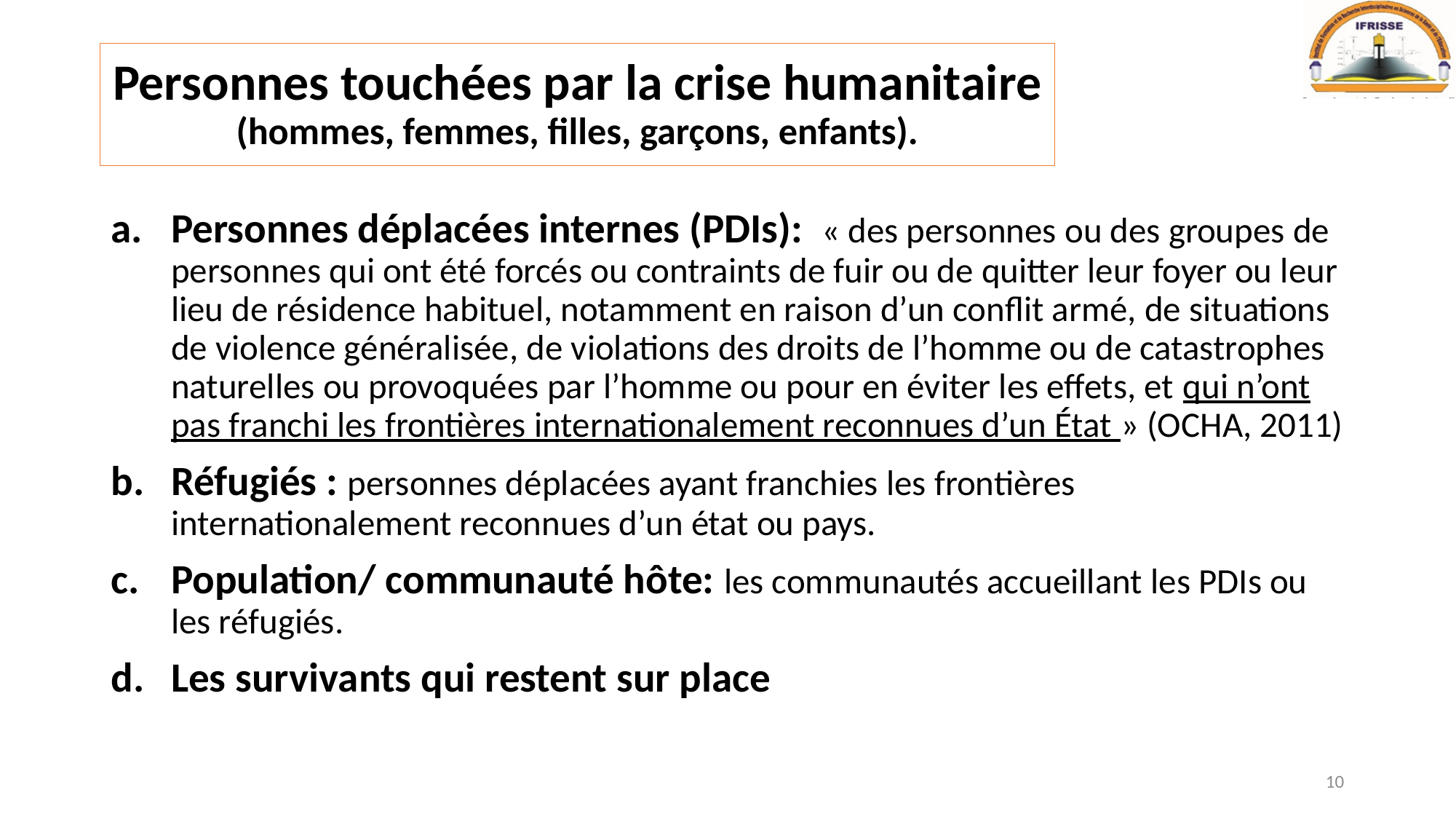

# Personnes touchées par la crise humanitaire (hommes, femmes, filles, garçons, enfants).
Personnes déplacées internes (PDIs):  « des personnes ou des groupes de personnes qui ont été forcés ou contraints de fuir ou de quitter leur foyer ou leur lieu de résidence habituel, notamment en raison d’un conflit armé, de situations de violence généralisée, de violations des droits de l’homme ou de catastrophes naturelles ou provoquées par l’homme ou pour en éviter les effets, et qui n’ont pas franchi les frontières internationalement reconnues d’un État » (OCHA, 2011)
Réfugiés : personnes déplacées ayant franchies les frontières internationalement reconnues d’un état ou pays.
Population/ communauté hôte: les communautés accueillant les PDIs ou les réfugiés.
Les survivants qui restent sur place

10